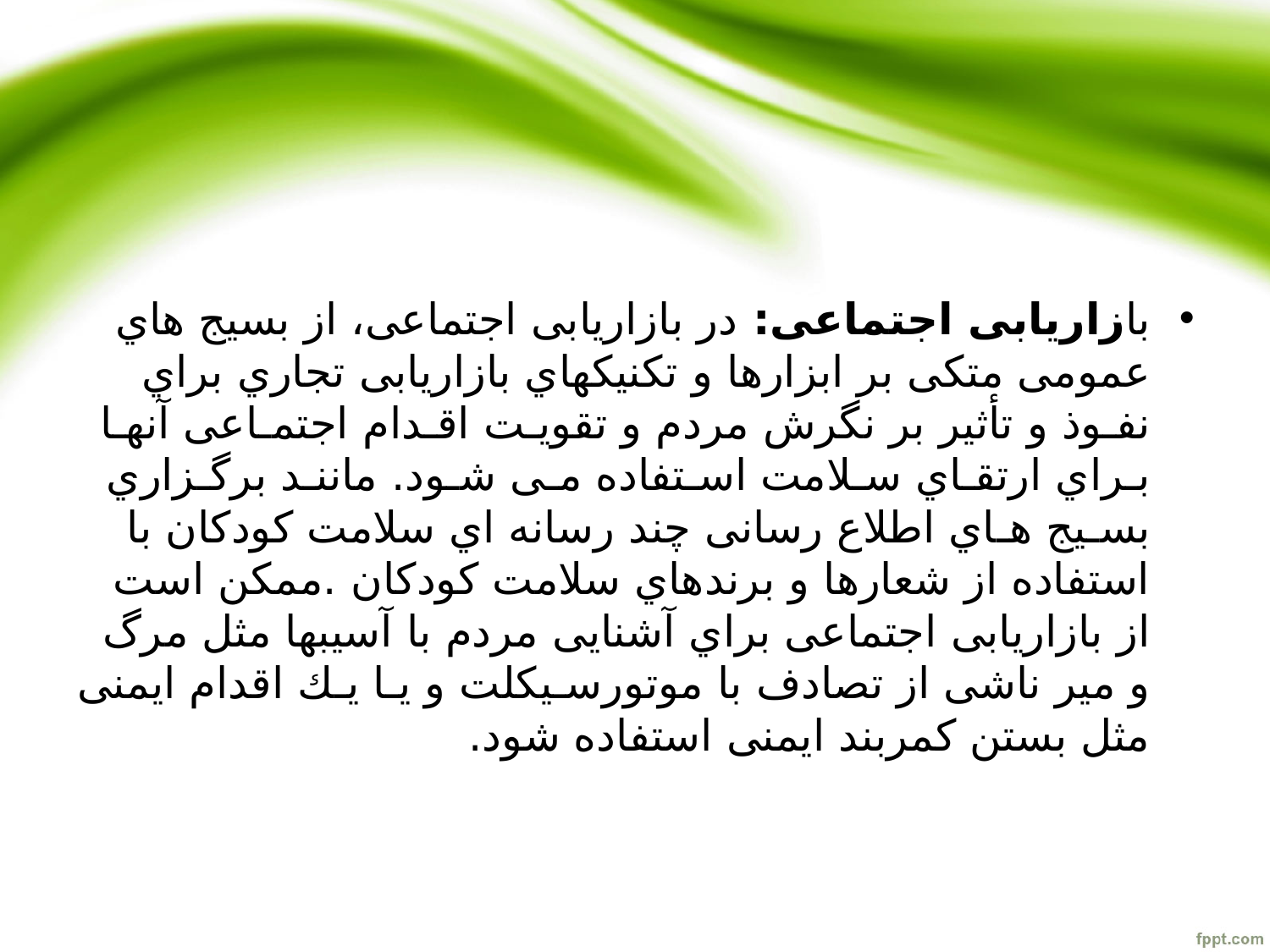

#
بازاریابی اجتماعی: در بازاریابی اجتماعی، از بسیج هاي عمومی متکی بر ابزارها و تکنیكهاي بازاریابی تجاري براي نفـوذ و تأثیر بر نگرش مردم و تقویـت اقـدام اجتمـاعی آنهـا بـراي ارتقـاي سـلامت اسـتفاده مـی شـود. ماننـد برگـزاري بسـیج هـاي اطلاع رسانی چند رسانه اي سلامت کودکان با استفاده از شعارها و برندهاي سلامت کودکان .ممکن است از بازاریابی اجتماعی براي آشنایی مردم با آسیبها مثل مرگ و میر ناشی از تصادف با موتورسـیکلت و یـا یـك اقدام ایمنی مثل بستن کمربند ایمنی استفاده شود.